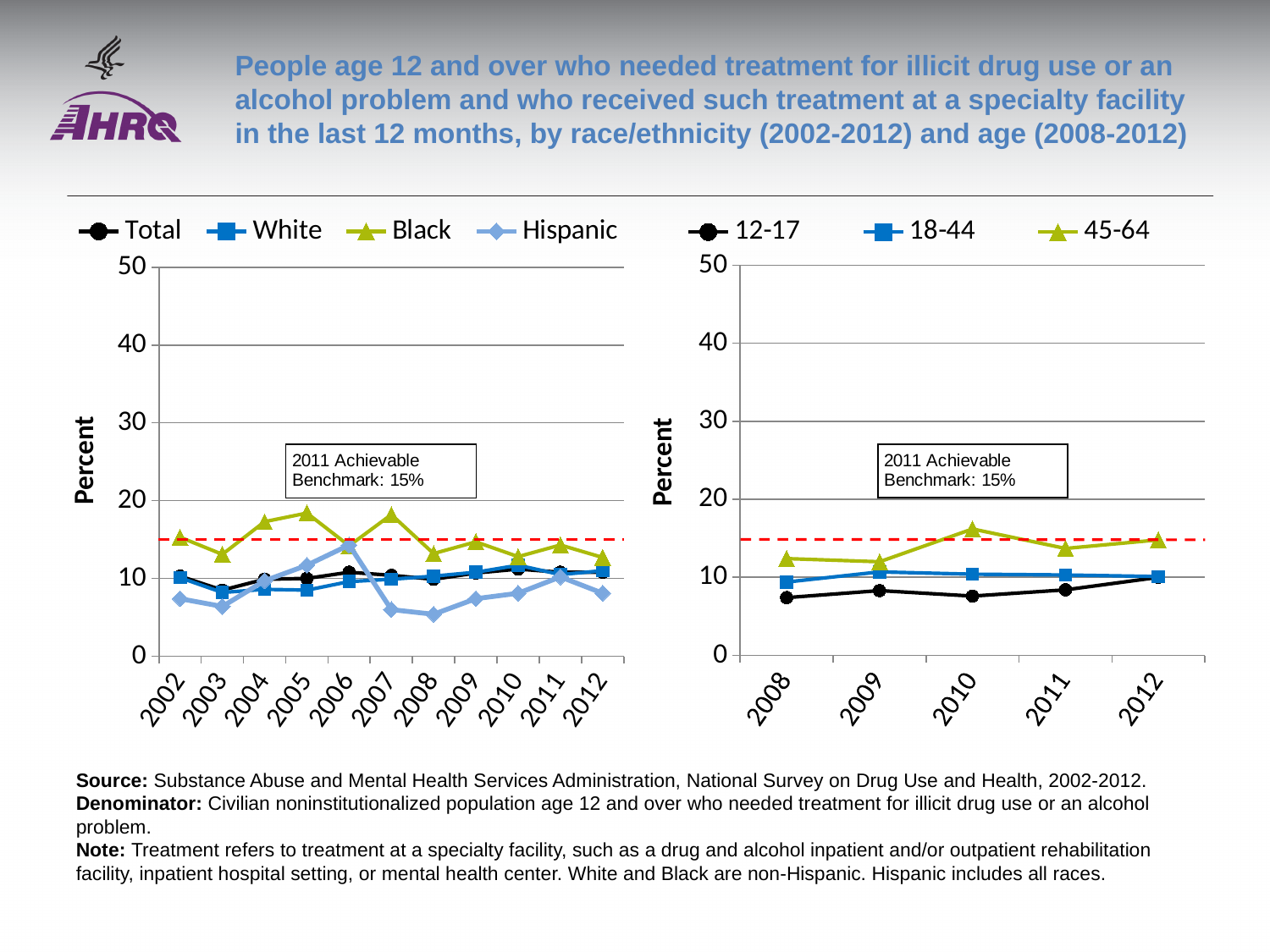

# People age 12 and over who needed treatment for illicit drug use or an alcohol problem and who received such treatment at a specialty facility in the last 12 months, by race/ethnicity (2002-2012) and age (2008-2012)

### Chart

| Category | Total | White | Black | Hispanic |
|---|---|---|---|---|
| 2002 | 10.3 | 10.1 | 15.3 | 7.4 |
| 2003 | 8.5 | 8.2 | 13.1 | 6.4 |
| 2004 | 9.9 | 8.6 | 17.3 | 9.7 |
| 2005 | 10.0 | 8.5 | 18.4 | 11.7 |
| 2006 | 10.8 | 9.6 | 14.2 | 14.3 |
| 2007 | 10.4 | 9.9 | 18.2 | 6.0 |
| 2008 | 9.9 | 10.3 | 13.2 | 5.4 |
| 2009 | 10.7 | 10.8 | 14.7 | 7.4 |
| 2010 | 11.2 | 11.7 | 12.8 | 8.1 |
| 2011 | 10.8 | 10.5 | 14.3 | 10.2 |
| 2012 | 10.8 | 11.0 | 12.7 | 8.1 |

### Chart

| Category | 12-17 | 18-44 | 45-64 |
|---|---|---|---|
| 2008 | 7.4 | 9.4 | 12.4 |
| 2009 | 8.3 | 10.7 | 12.0 |
| 2010 | 7.6 | 10.4 | 16.2 |
| 2011 | 8.4 | 10.3 | 13.7 |
| 2012 | 10.0 | 10.1 | 14.8 |
Source: Substance Abuse and Mental Health Services Administration, National Survey on Drug Use and Health, 2002-2012.
Denominator: Civilian noninstitutionalized population age 12 and over who needed treatment for illicit drug use or an alcohol problem.
Note: Treatment refers to treatment at a specialty facility, such as a drug and alcohol inpatient and/or outpatient rehabilitation facility, inpatient hospital setting, or mental health center. White and Black are non-Hispanic. Hispanic includes all races.